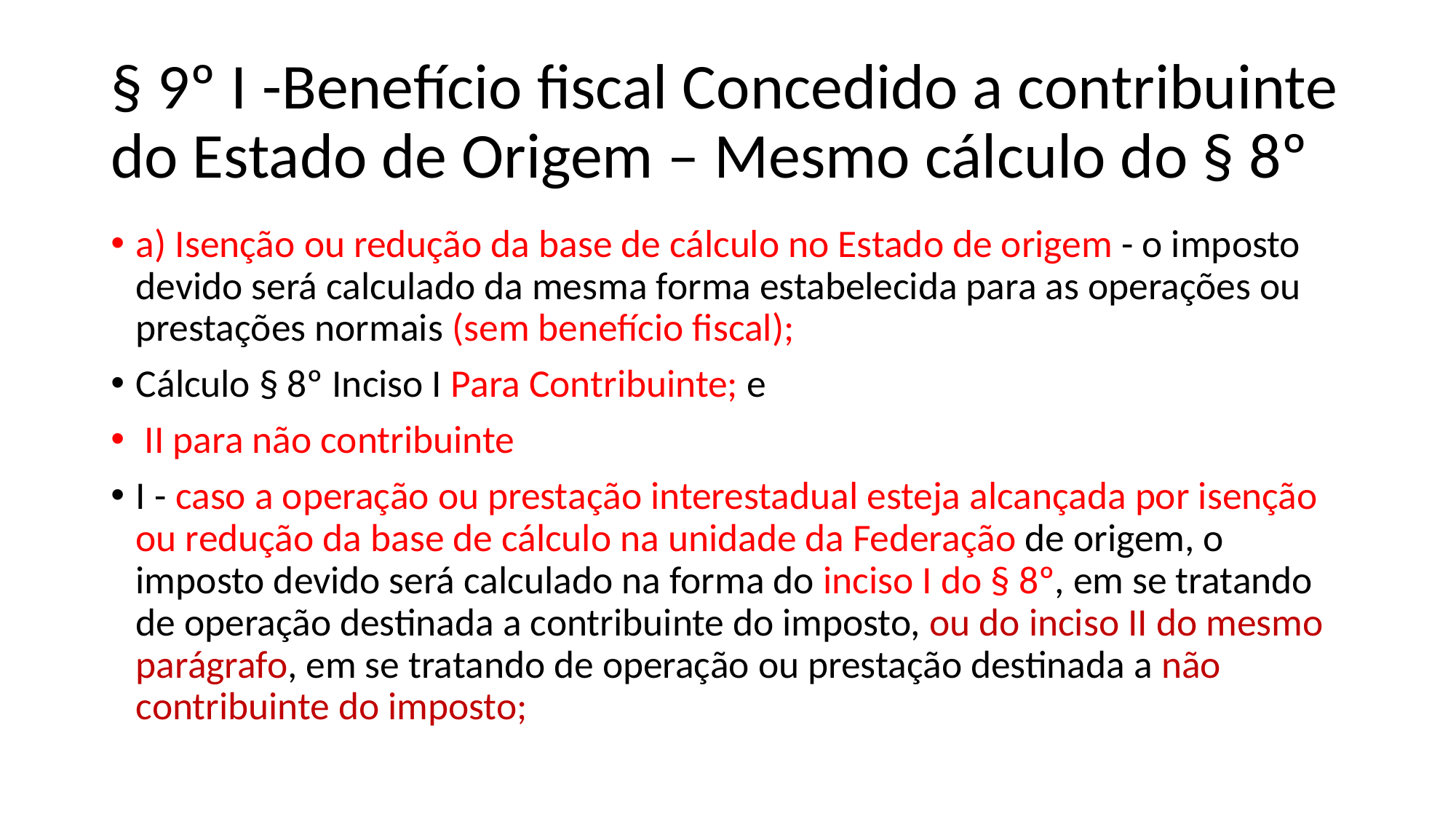

# § 9º I -Benefício fiscal Concedido a contribuinte do Estado de Origem – Mesmo cálculo do § 8º
a) Isenção ou redução da base de cálculo no Estado de origem - o imposto devido será calculado da mesma forma estabelecida para as operações ou prestações normais (sem benefício fiscal);
Cálculo § 8º Inciso I Para Contribuinte; e
 II para não contribuinte
I - caso a operação ou prestação interestadual esteja alcançada por isenção ou redução da base de cálculo na unidade da Federação de origem, o imposto devido será calculado na forma do inciso I do § 8º, em se tratando de operação destinada a contribuinte do imposto, ou do inciso II do mesmo parágrafo, em se tratando de operação ou prestação destinada a não contribuinte do imposto;